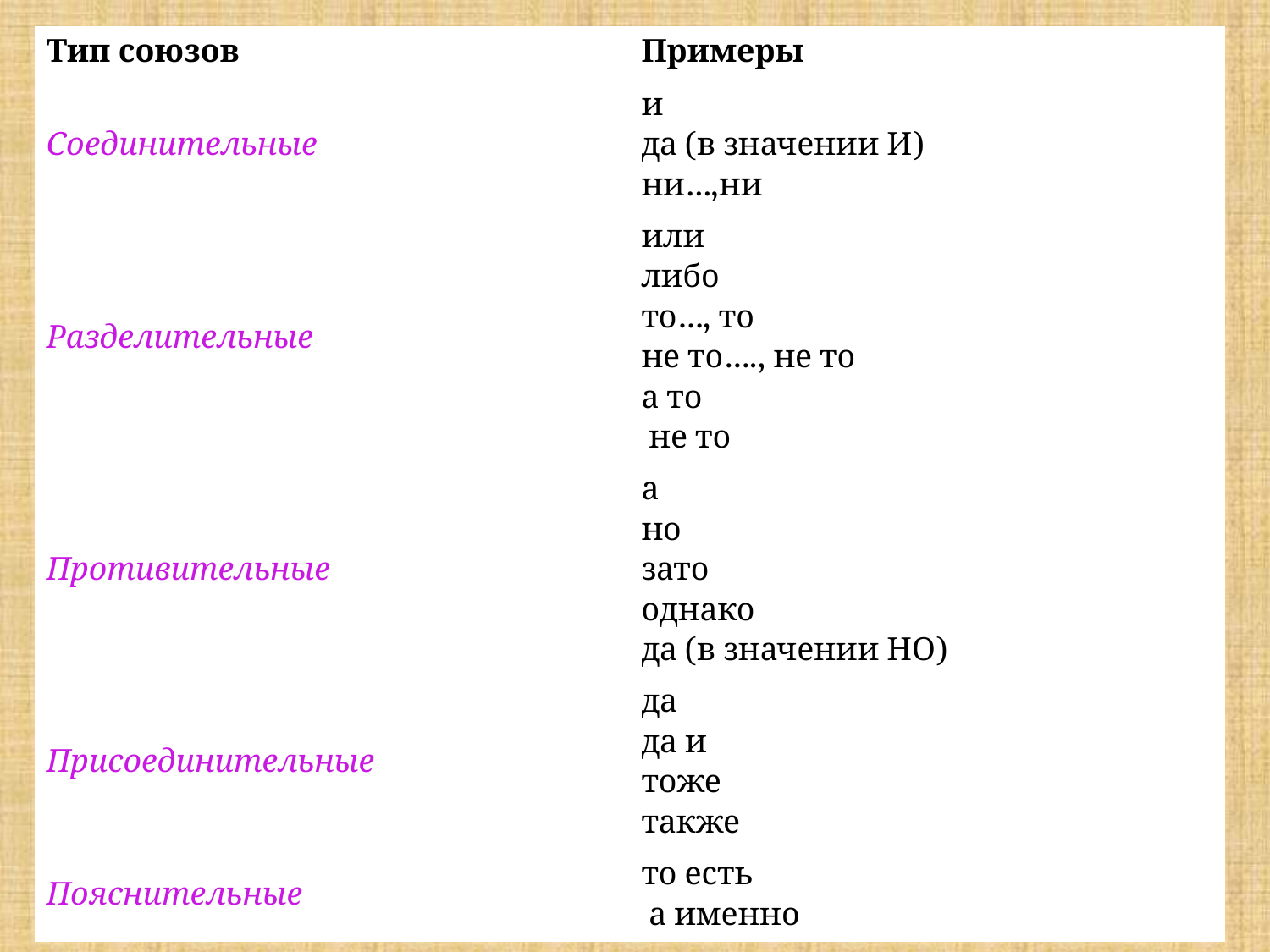

| Тип союзов | Примеры |
| --- | --- |
| Соединительные | и да (в значении И) ни…,ни |
| Разделительные | или либо то…, то не то…., не то а то  не то |
| Противительные | а но зато однако да (в значении НО) |
| Присоединительные | да да и тоже также |
| Пояснительные | то есть  а именно |